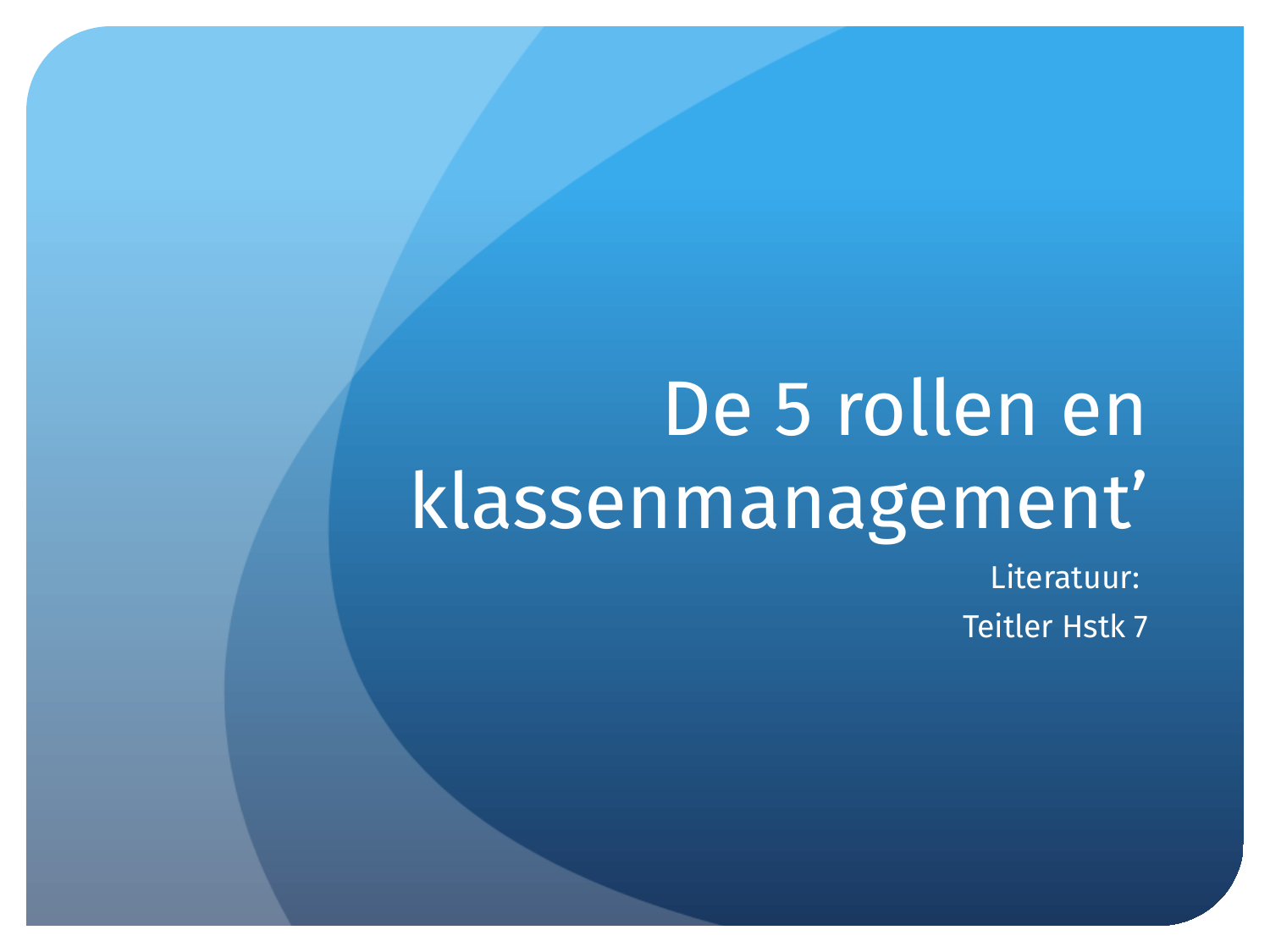

# De 5 rollen en klassenmanagement’
Literatuur:
Teitler Hstk 7